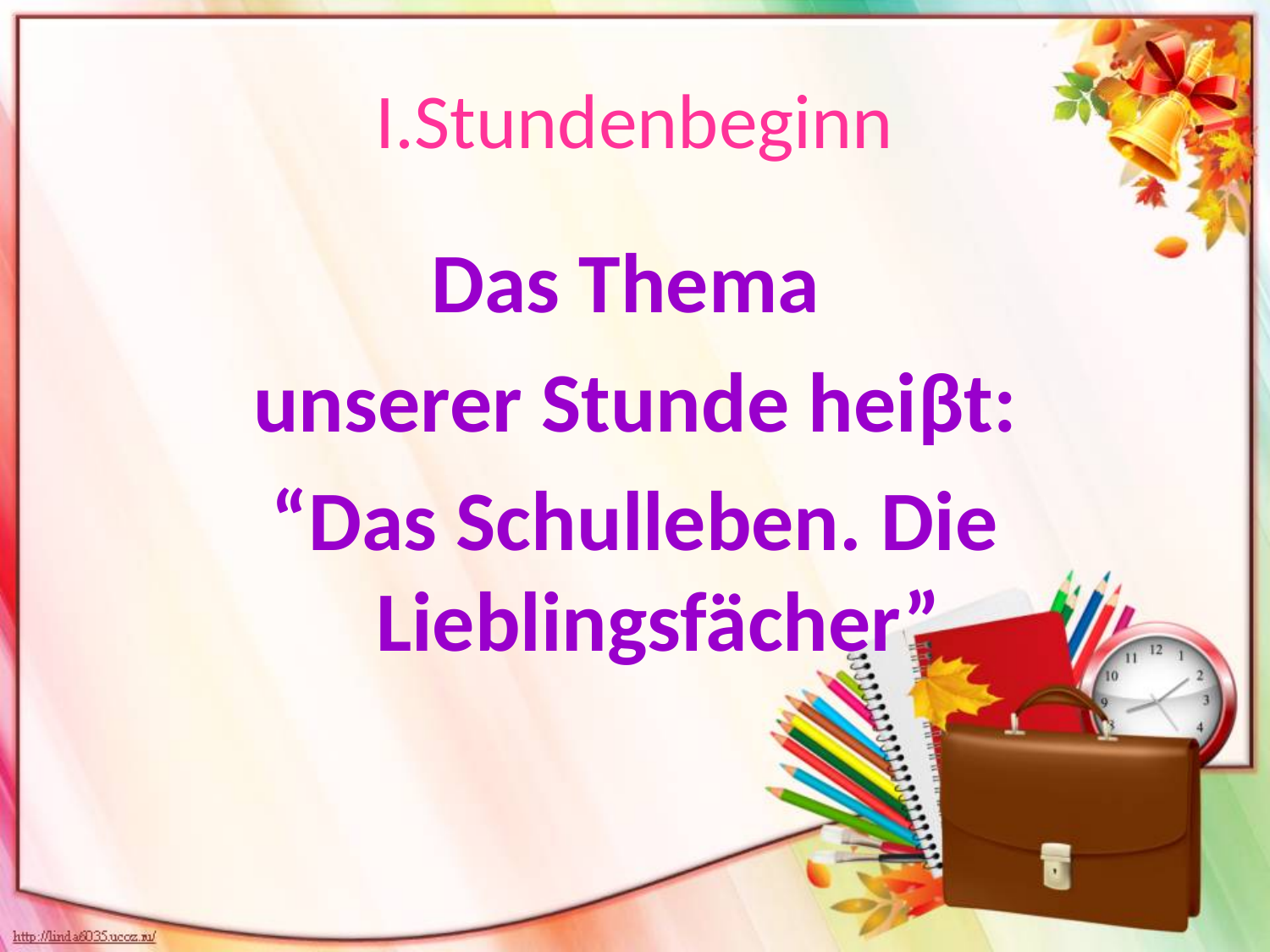

# I.Stundenbeginn
Das Thema
unserer Stunde heiβt:
“Das Schulleben. Die Lieblingsfächer”